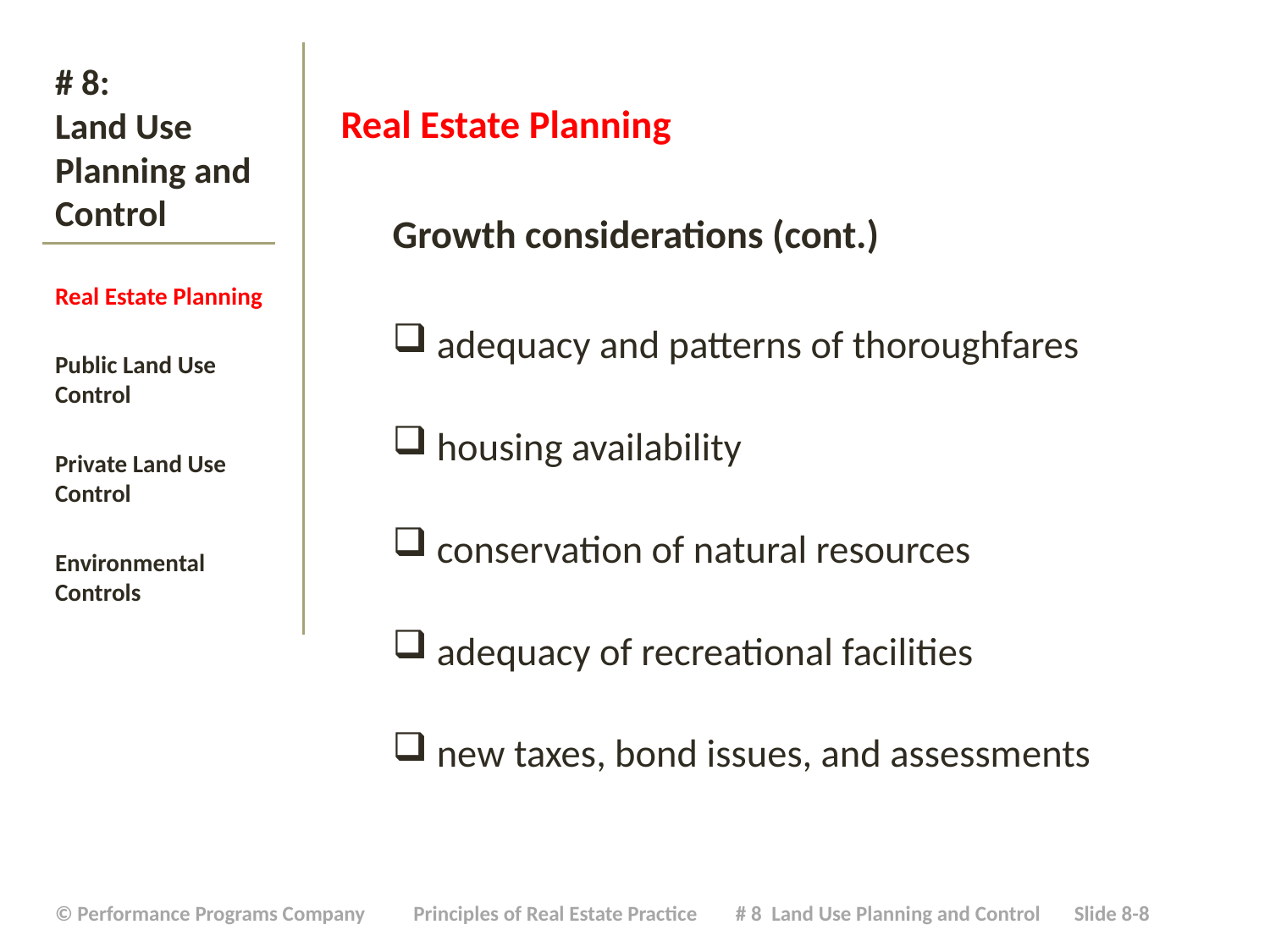

Real Estate Planning

Growth considerations (cont.)

adequacy and patterns of thoroughfares
housing availability
conservation of natural resources
adequacy of recreational facilities
new taxes, bond issues, and assessments

# # 8: Land Use Planning and Control

Real Estate Planning

Public Land Use Control

Private Land Use Control

Environmental Controls

| © Performance Programs Company Principles of Real Estate Practice # 8 Land Use Planning and Control Slide 8-8 |
| --- |